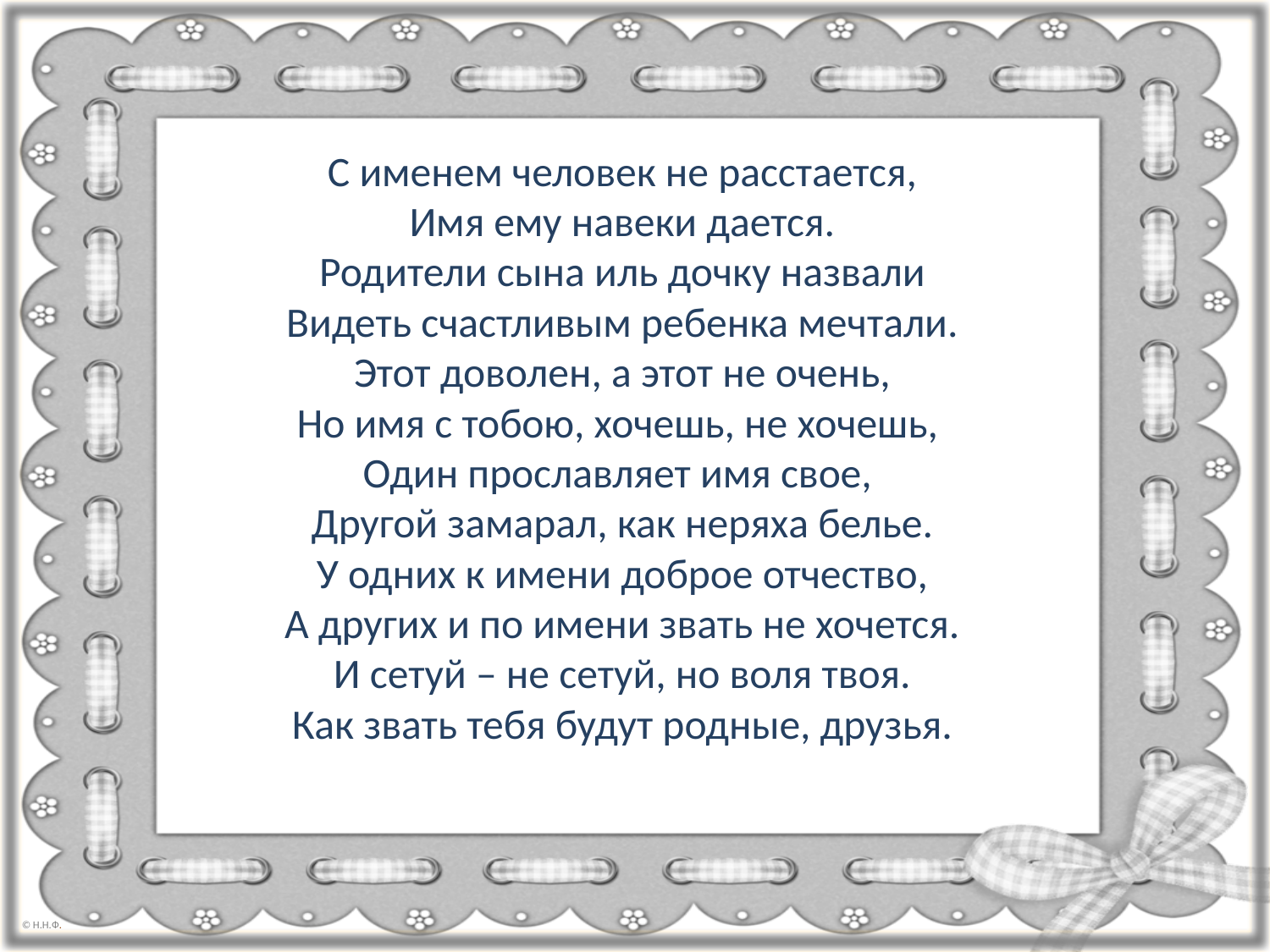

# С именем человек не расстается, Имя ему навеки дается. Родители сына иль дочку назвали Видеть счастливым ребенка мечтали. Этот доволен, а этот не очень, Но имя с тобою, хочешь, не хочешь, Один прославляет имя свое, Другой замарал, как неряха белье. У одних к имени доброе отчество, А других и по имени звать не хочется. И сетуй – не сетуй, но воля твоя. Как звать тебя будут родные, друзья.